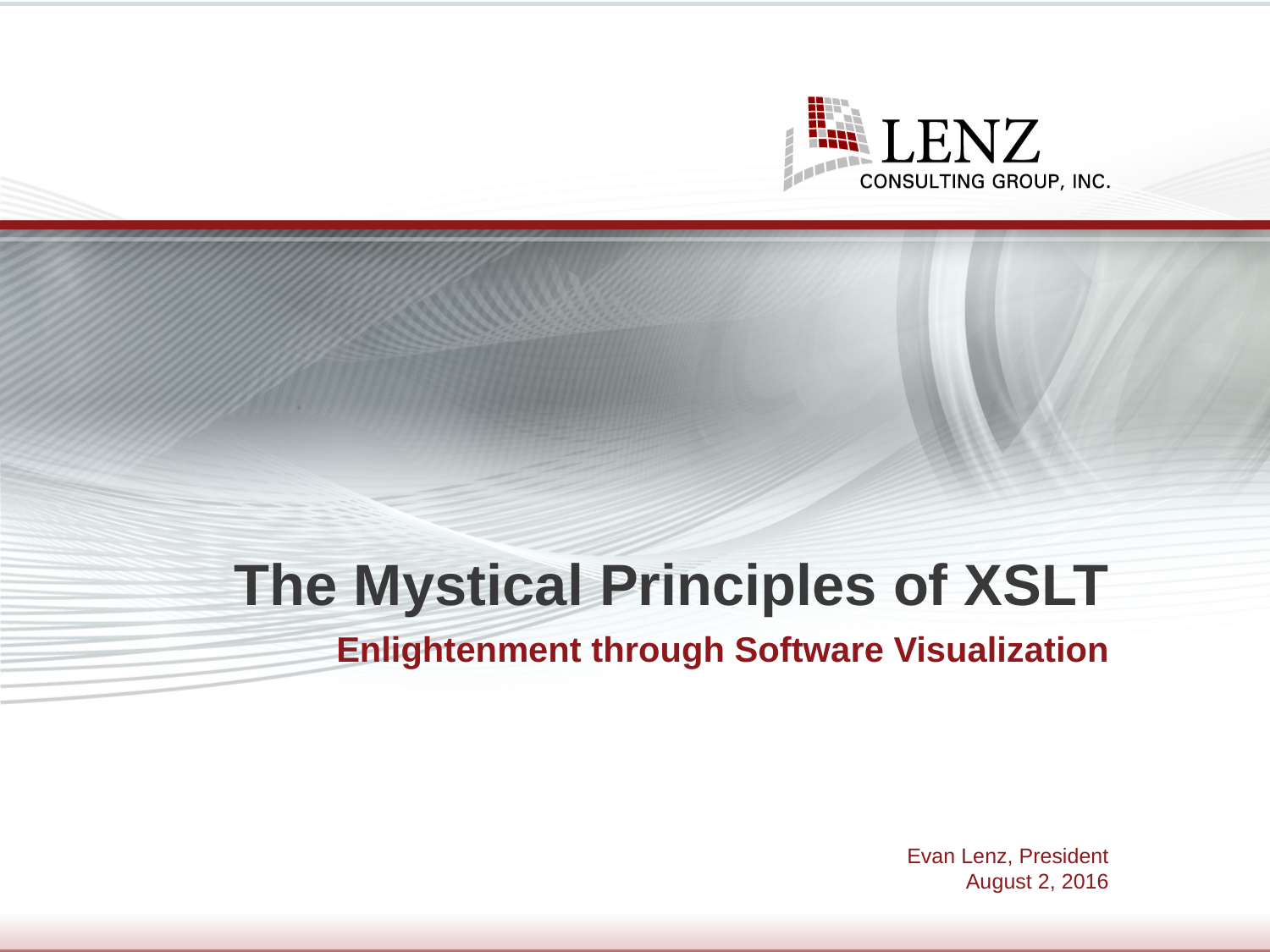

# The Mystical Principles of XSLT
Enlightenment through Software Visualization
Evan Lenz, President
August 2, 2016